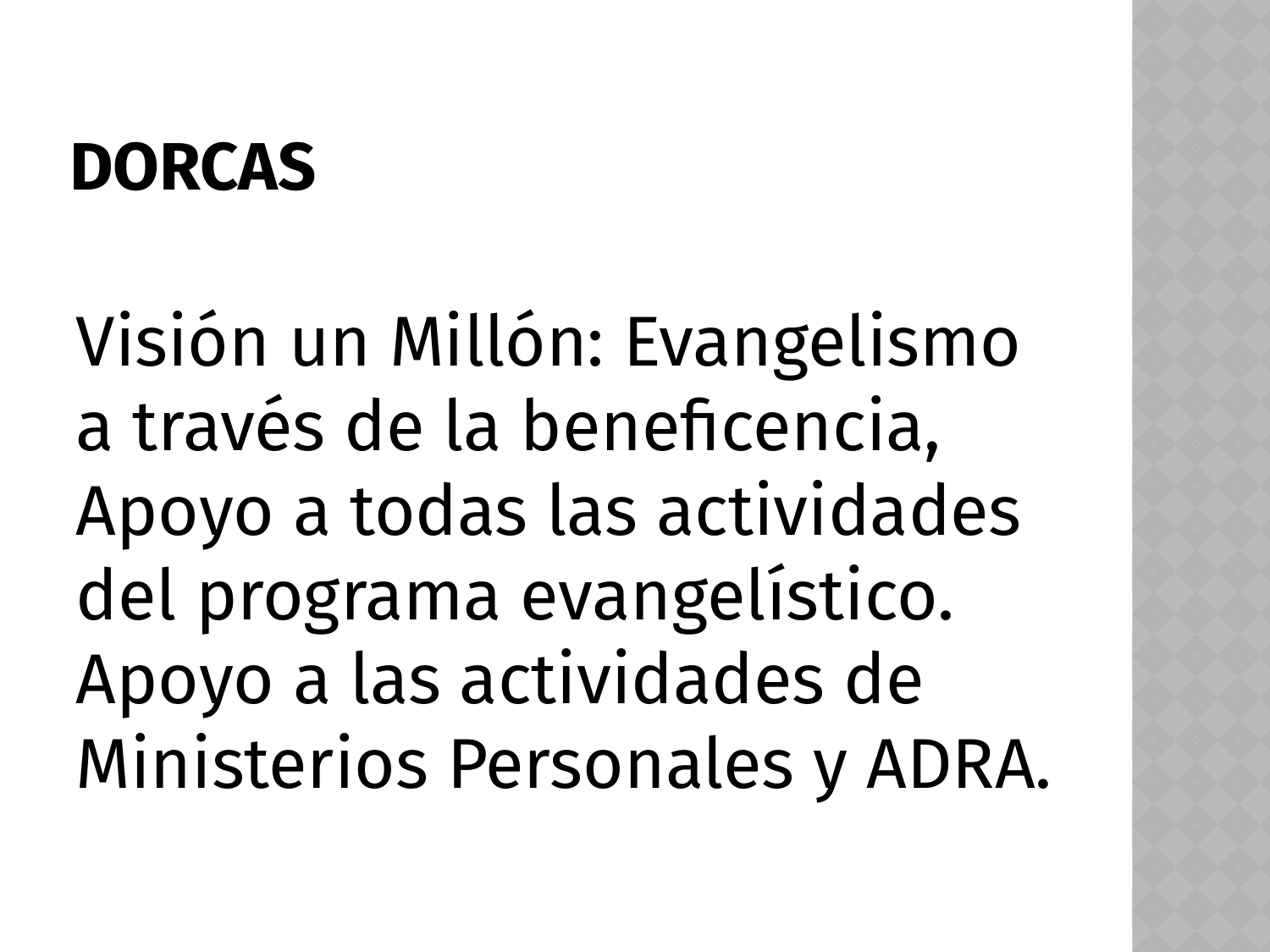

# Dorcas

Visión un Millón: Evangelismo a través de la beneficencia, Apoyo a todas las actividades del programa evangelístico. Apoyo a las actividades de Ministerios Personales y ADRA.